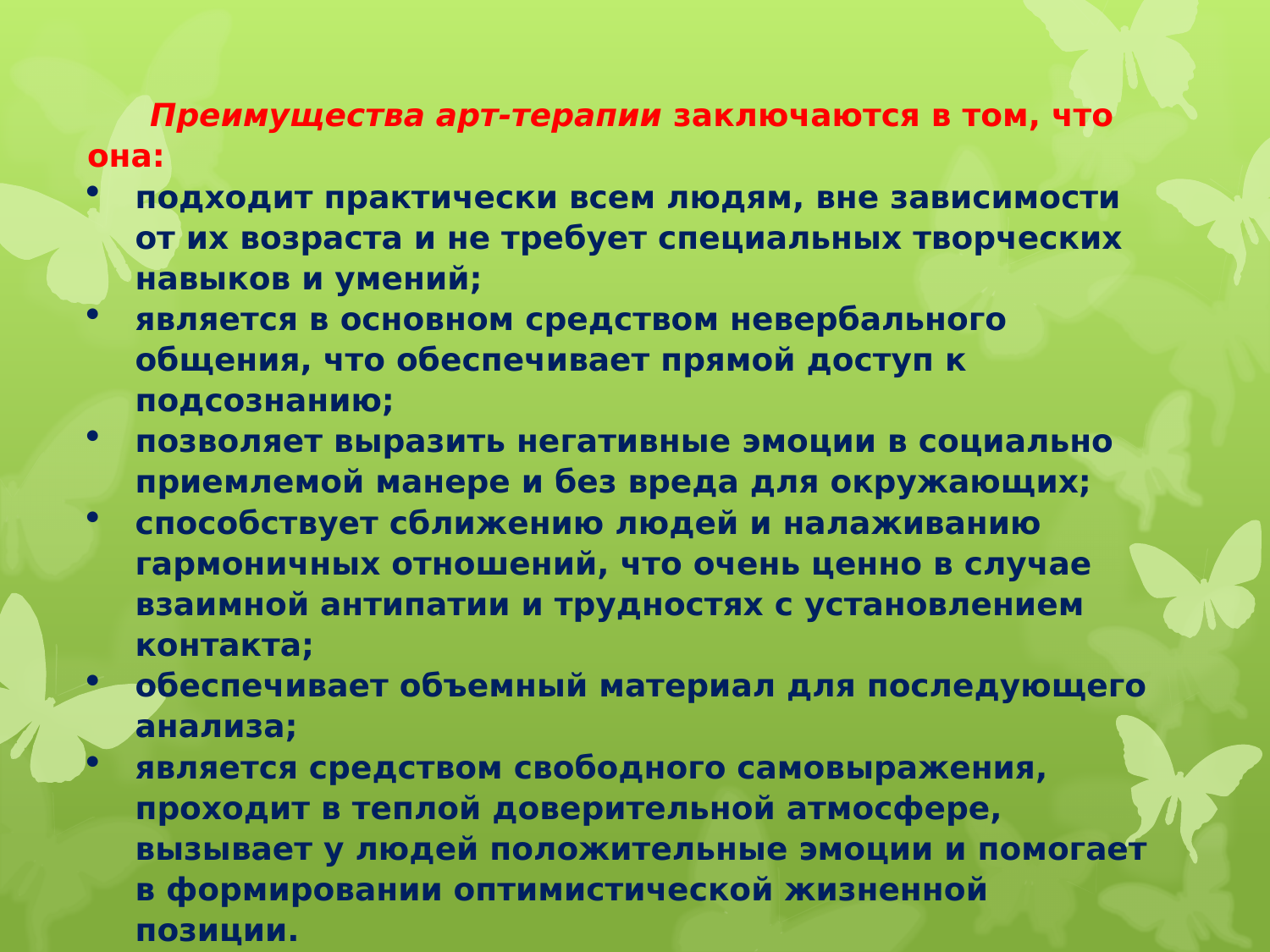

Преимущества арт-терапии заключаются в том, что она:
подходит практически всем людям, вне зависимости от их возраста и не требует специальных творческих навыков и умений;
является в основном средством невербального общения, что обеспечивает прямой доступ к подсознанию;
позволяет выразить негативные эмоции в социально приемлемой манере и без вреда для окружающих;
способствует сближению людей и налаживанию гармоничных отношений, что очень ценно в случае взаимной антипатии и трудностях с установлением контакта;
обеспечивает объемный материал для последующего анализа;
является средством свободного самовыражения, проходит в теплой доверительной атмосфере, вызывает у людей положительные эмоции и помогает в формировании оптимистической жизненной позиции.